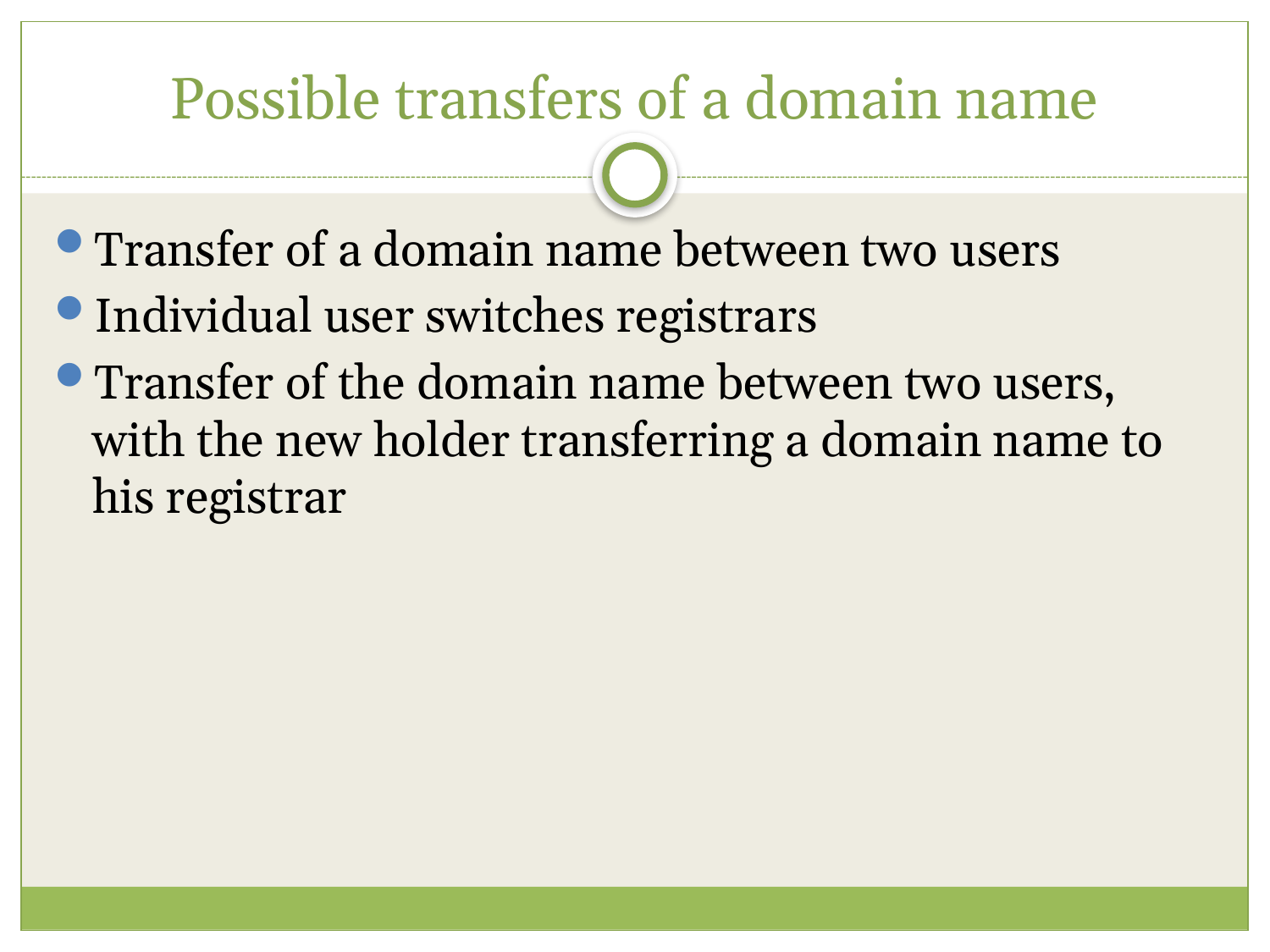

# Possible transfers of a domain name
Transfer of a domain name between two users
Individual user switches registrars
Transfer of the domain name between two users, with the new holder transferring a domain name to his registrar